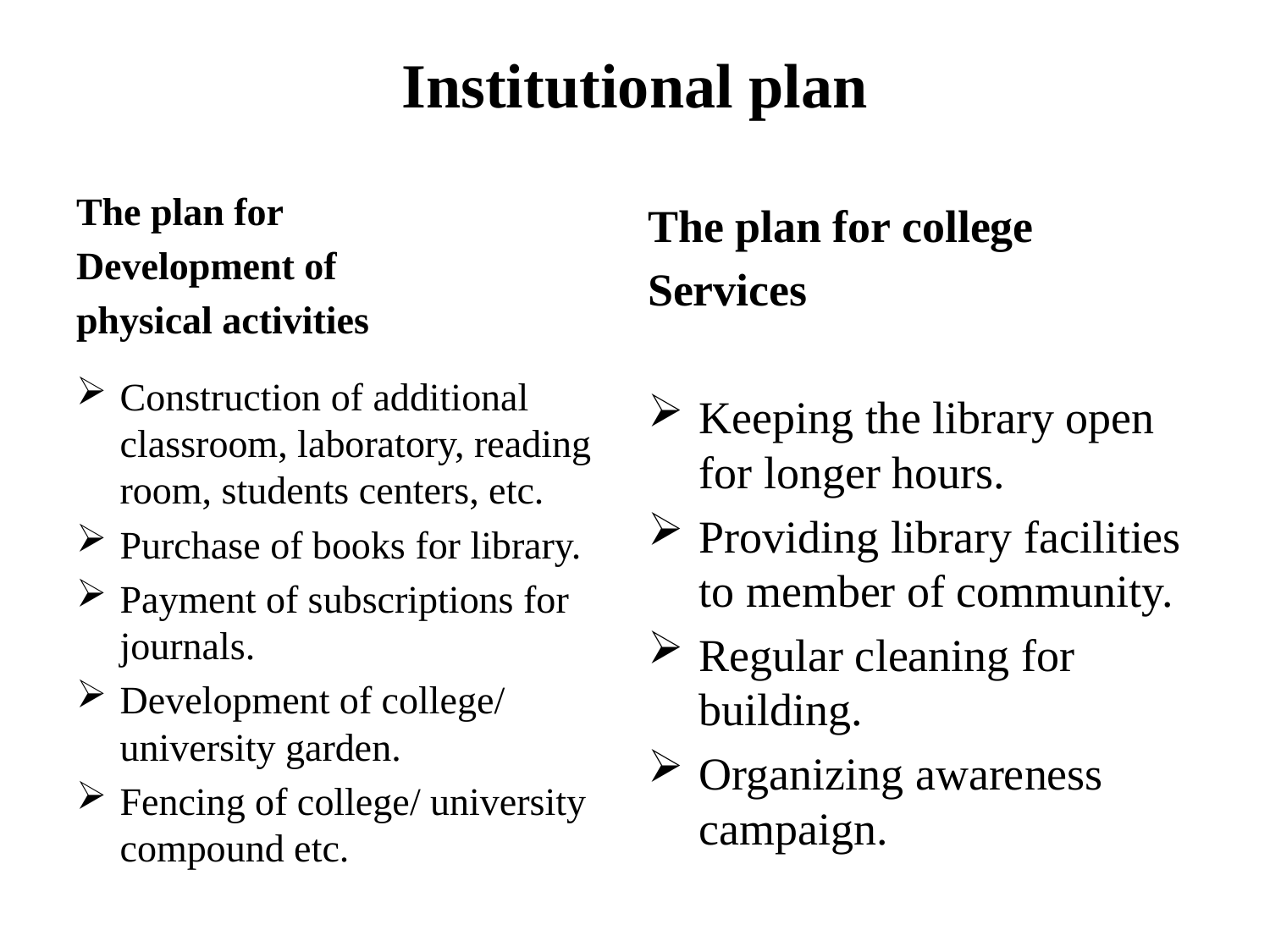

# Institutional plan
The plan for
Development of
physical activities

Construction of additional classroom, laboratory, reading room, students centers, etc.
Purchase of books for library.
Payment of subscriptions for journals.
Development of college/ university garden.
Fencing of college/ university compound etc.

The plan for college
Services

Keeping the library open for longer hours.
Providing library facilities to member of community.
Regular cleaning for building.
Organizing awareness campaign.